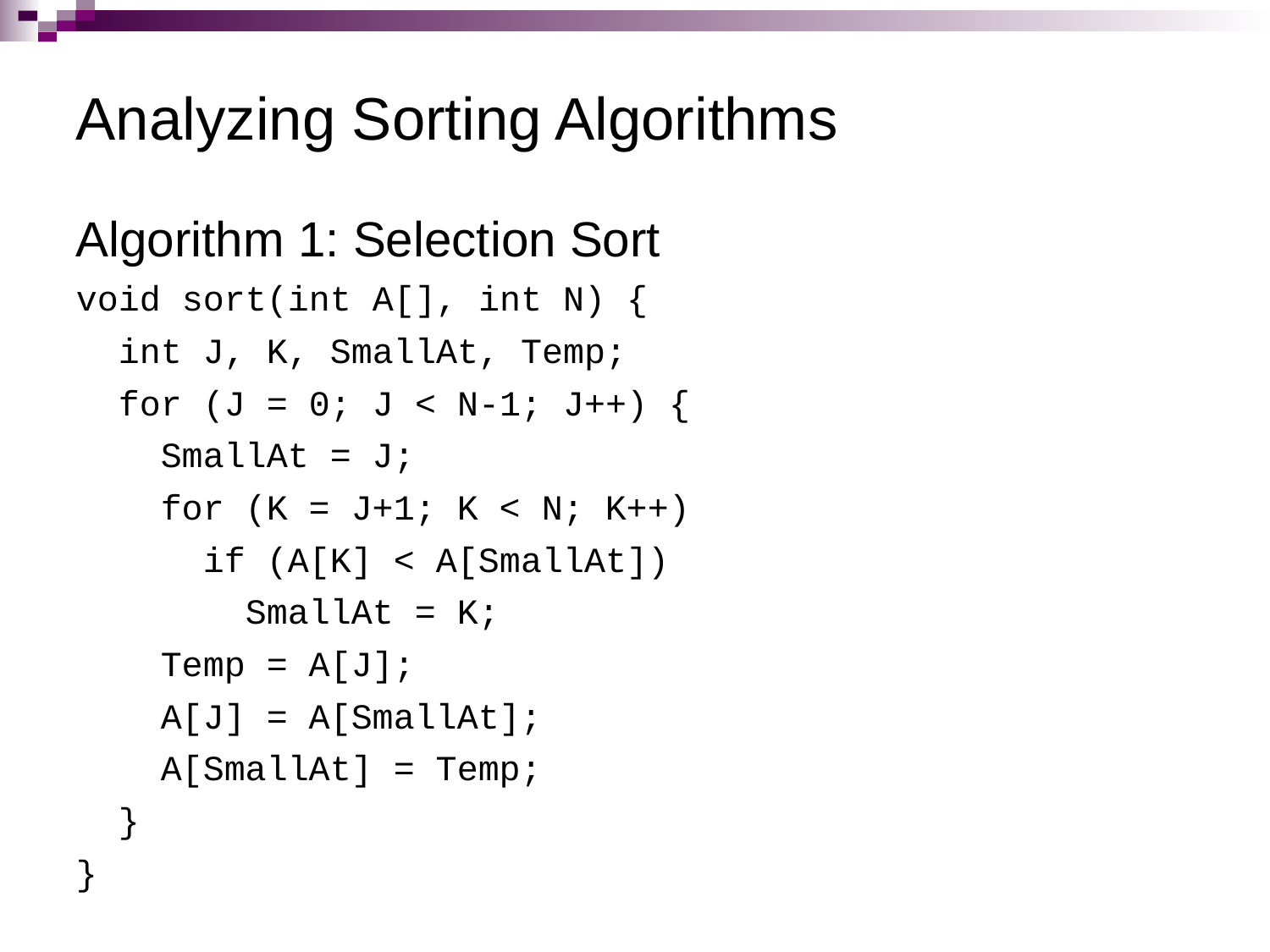

# Analyzing Sorting Algorithms
Algorithm 1: Selection Sort
void sort(int A[], int N) {
  int J, K, SmallAt, Temp;
  for (J = 0; J < N-1; J++) {
    SmallAt = J;
    for (K = J+1; K < N; K++)
      if (A[K] < A[SmallAt])
        SmallAt = K;
    Temp = A[J];
    A[J] = A[SmallAt];
    A[SmallAt] = Temp;
  }
}